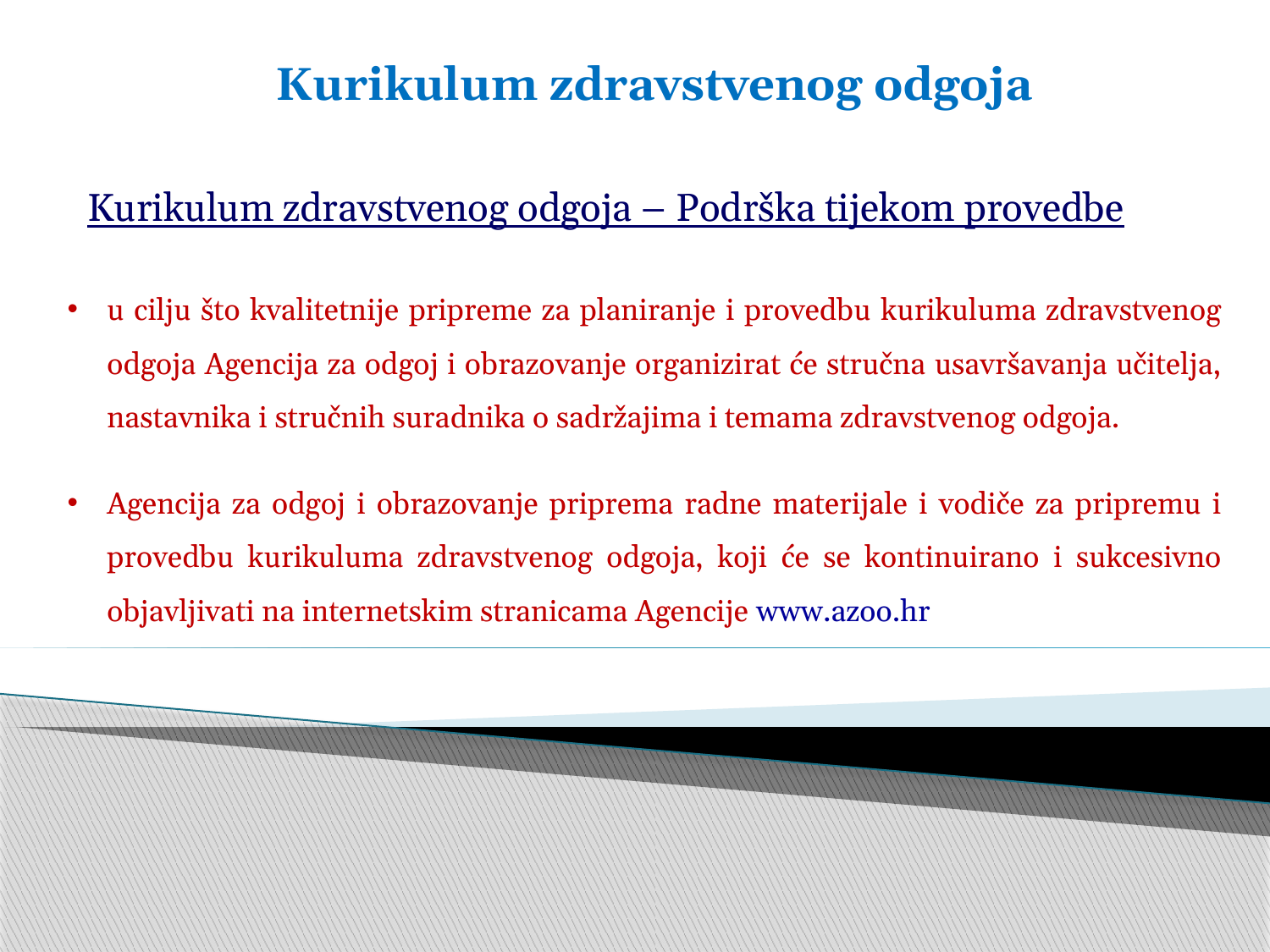

# Kurikulum zdravstvenog odgoja
Kurikulum zdravstvenog odgoja – Podrška tijekom provedbe
u cilju što kvalitetnije pripreme za planiranje i provedbu kurikuluma zdravstvenog odgoja Agencija za odgoj i obrazovanje organizirat će stručna usavršavanja učitelja, nastavnika i stručnih suradnika o sadržajima i temama zdravstvenog odgoja.

Agencija za odgoj i obrazovanje priprema radne materijale i vodiče za pripremu i provedbu kurikuluma zdravstvenog odgoja, koji će se kontinuirano i sukcesivno objavljivati na internetskim stranicama Agencije www.azoo.hr